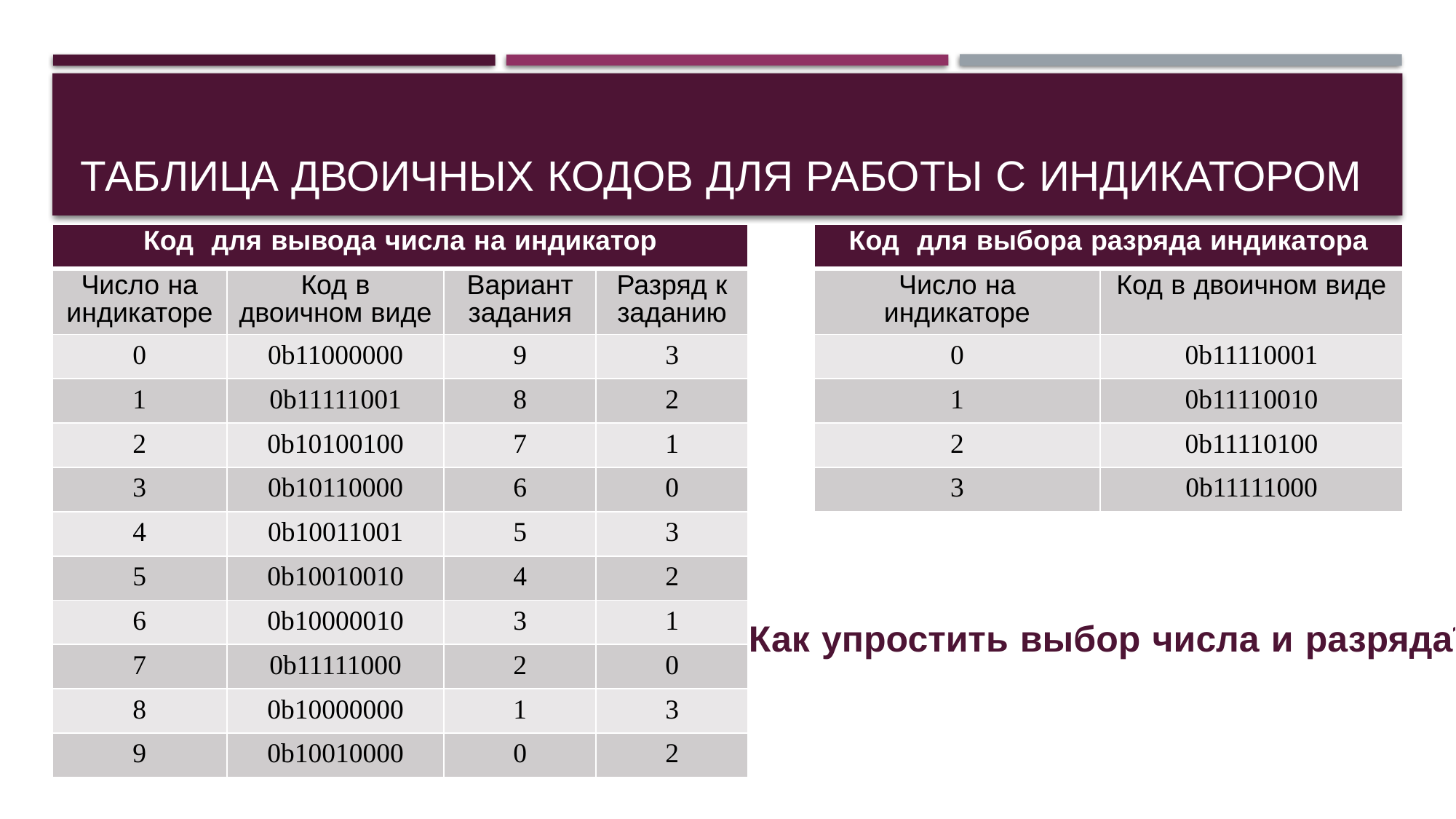

# Таблица Двоичных кодов для работы с индикатором
| Код для вывода числа на индикатор |  |  |  |
| --- | --- | --- | --- |
| Число на индикаторе | Код в двоичном виде | Вариант задания | Разряд к заданию |
| 0 | 0b11000000 | 9 | 3 |
| 1 | 0b11111001 | 8 | 2 |
| 2 | 0b10100100 | 7 | 1 |
| 3 | 0b10110000 | 6 | 0 |
| 4 | 0b10011001 | 5 | 3 |
| 5 | 0b10010010 | 4 | 2 |
| 6 | 0b10000010 | 3 | 1 |
| 7 | 0b11111000 | 2 | 0 |
| 8 | 0b10000000 | 1 | 3 |
| 9 | 0b10010000 | 0 | 2 |
| Код для выбора разряда индикатора |  |
| --- | --- |
| Число на индикаторе | Код в двоичном виде |
| 0 | 0b11110001 |
| 1 | 0b11110010 |
| 2 | 0b11110100 |
| 3 | 0b11111000 |
Как упростить выбор числа и разряда?